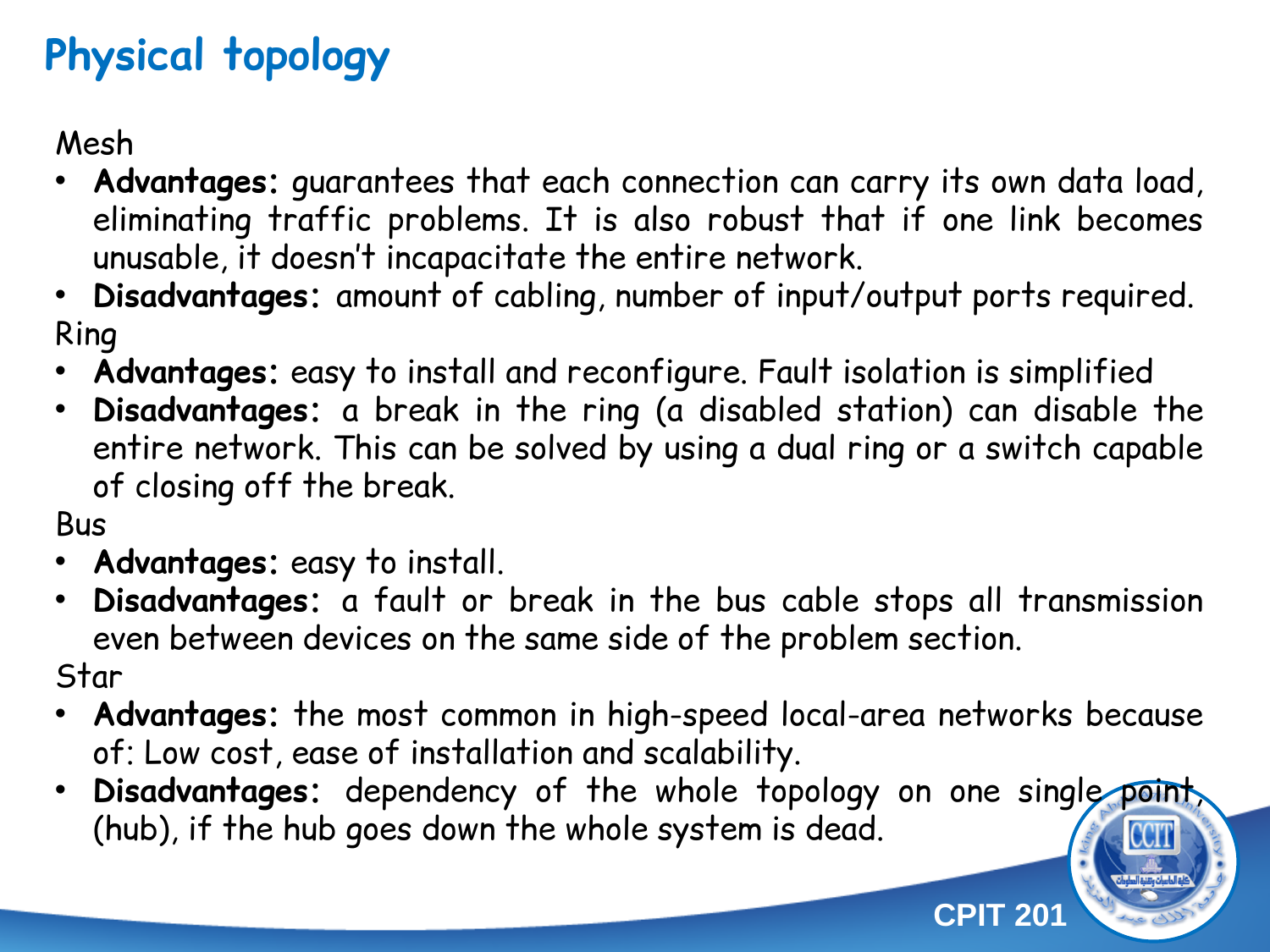

Physical topology
Mesh
Advantages: guarantees that each connection can carry its own data load, eliminating traffic problems. It is also robust that if one link becomes unusable, it doesn’t incapacitate the entire network.
Disadvantages: amount of cabling, number of input/output ports required.
Ring
Advantages: easy to install and reconfigure. Fault isolation is simplified
Disadvantages: a break in the ring (a disabled station) can disable the entire network. This can be solved by using a dual ring or a switch capable of closing off the break.
Bus
Advantages: easy to install.
Disadvantages: a fault or break in the bus cable stops all transmission even between devices on the same side of the problem section.
Star
Advantages: the most common in high-speed local-area networks because of: Low cost, ease of installation and scalability.
Disadvantages: dependency of the whole topology on one single point, (hub), if the hub goes down the whole system is dead.